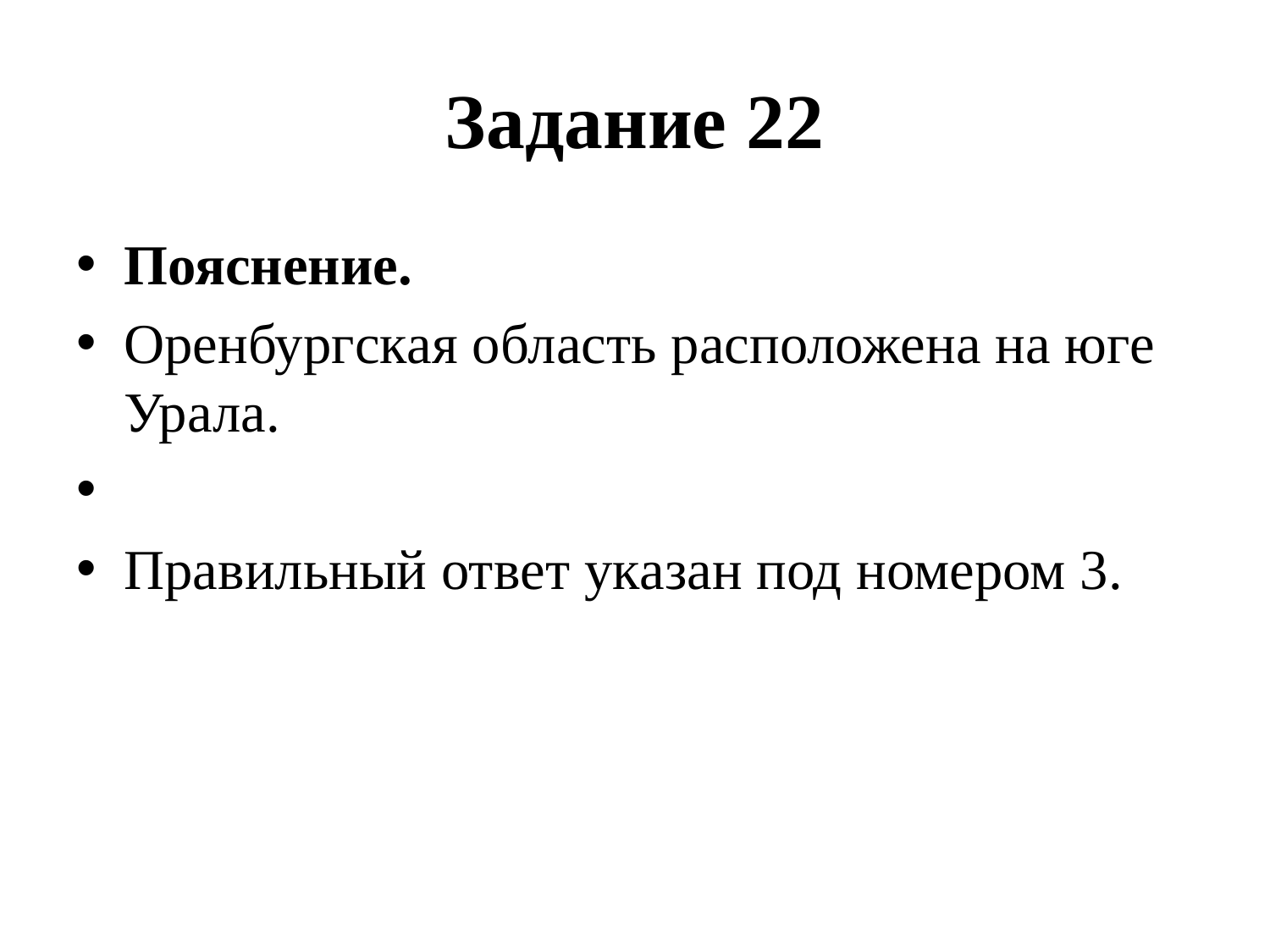

# Задание 22
Пояснение.
Оренбургская об­ласть расположена на юге Урала.

Правильный ответ ука­зан под но­ме­ром 3.